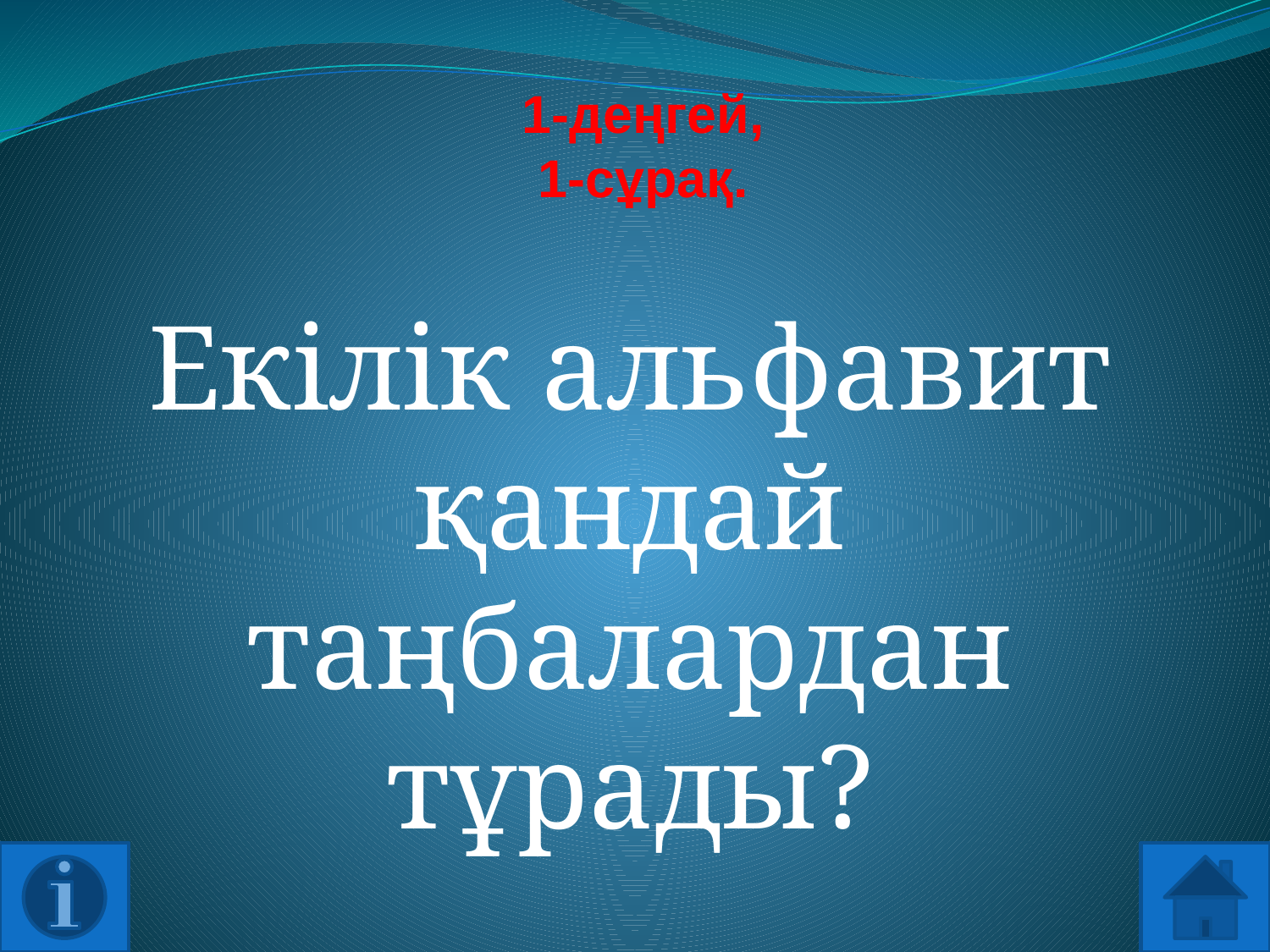

# 1-деңгей, 1-сұрақ.
Екілік альфавит қандай таңбалардан тұрады?